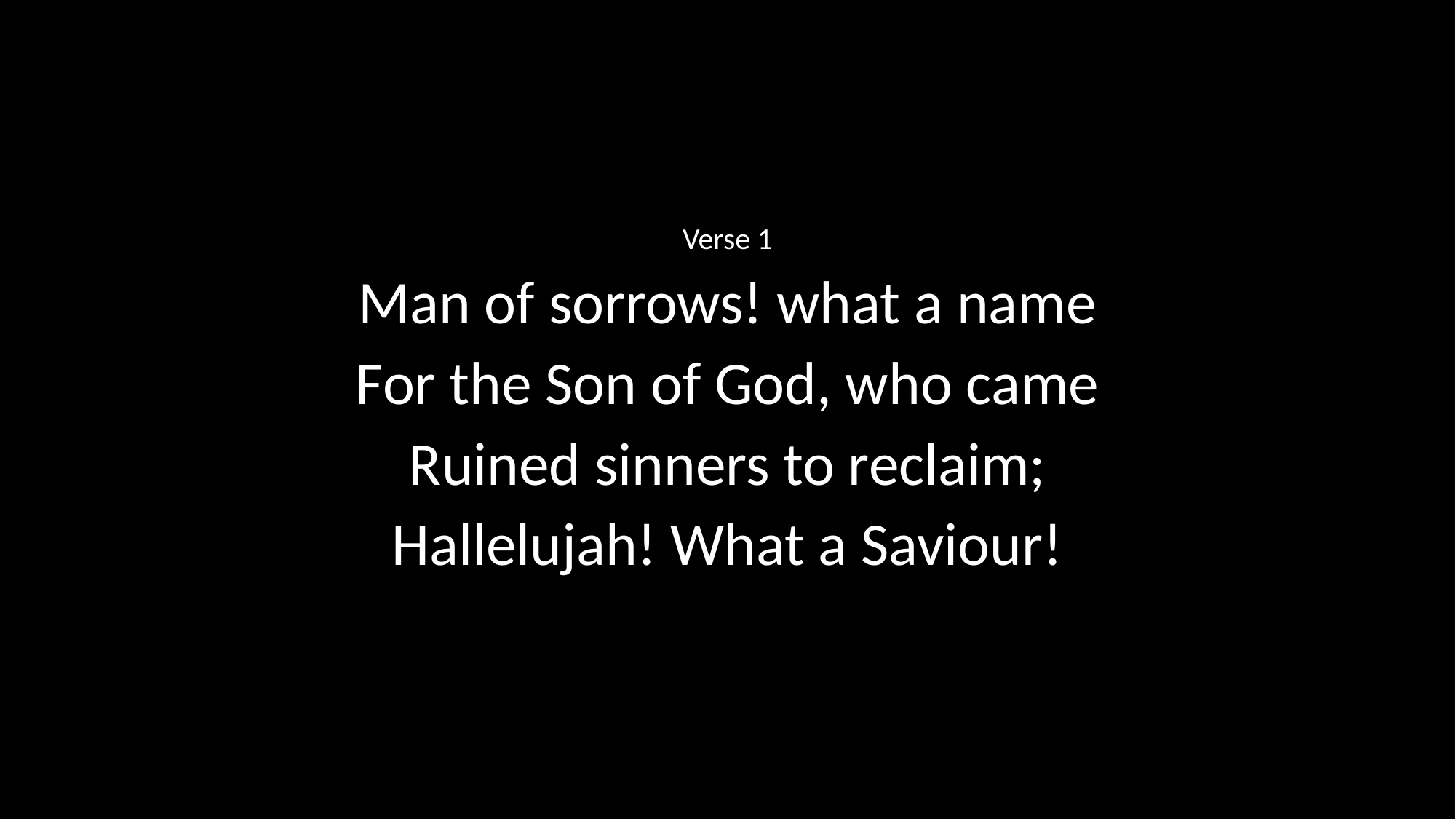

Verse 1
Man of sorrows! what a name
For the Son of God, who came
Ruined sinners to reclaim;
Hallelujah! What a Saviour!